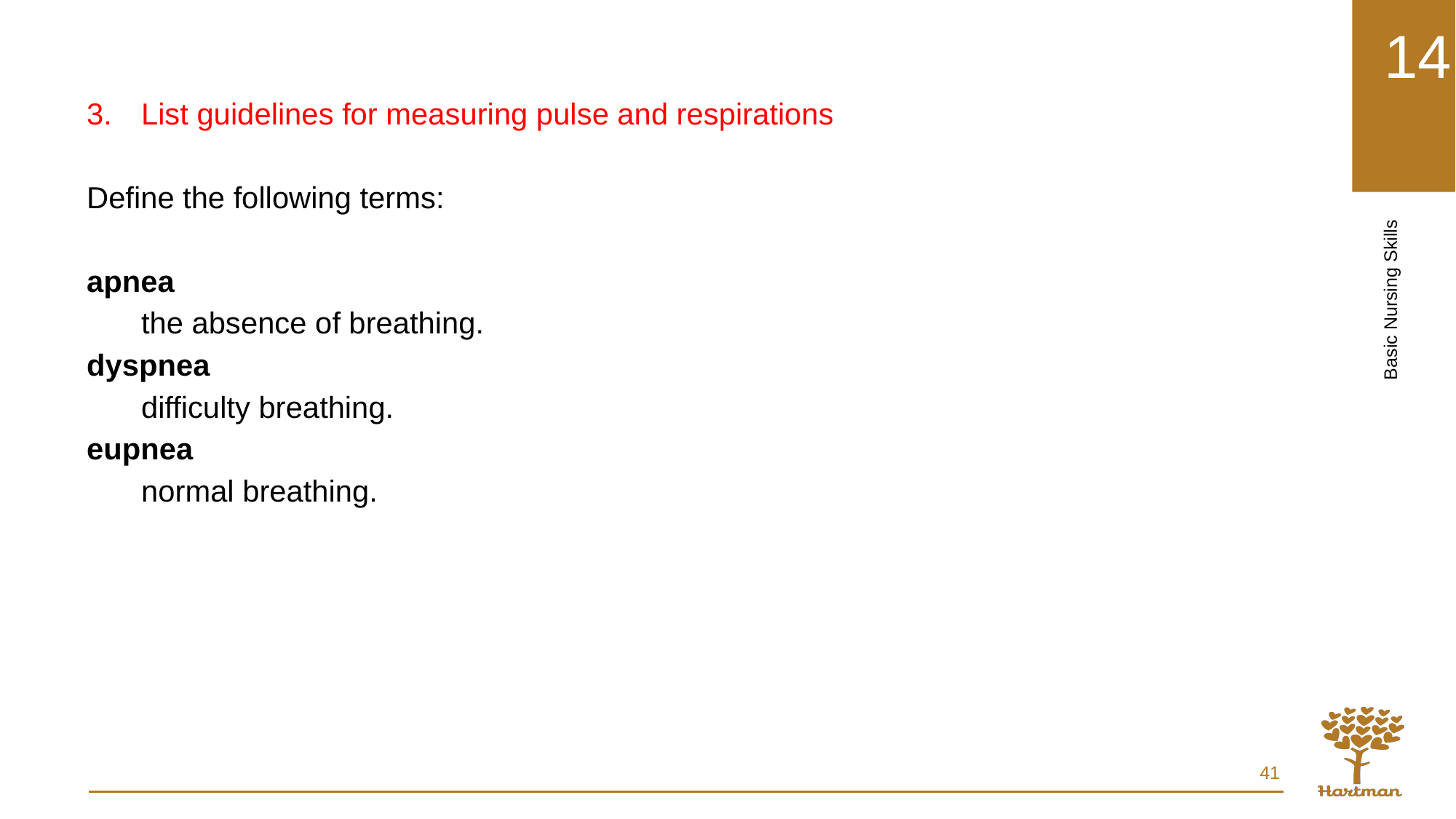

List guidelines for measuring pulse and respirations

Define the following terms:

apnea
the absence of breathing.
dyspnea
difficulty breathing.
eupnea
normal breathing.

41